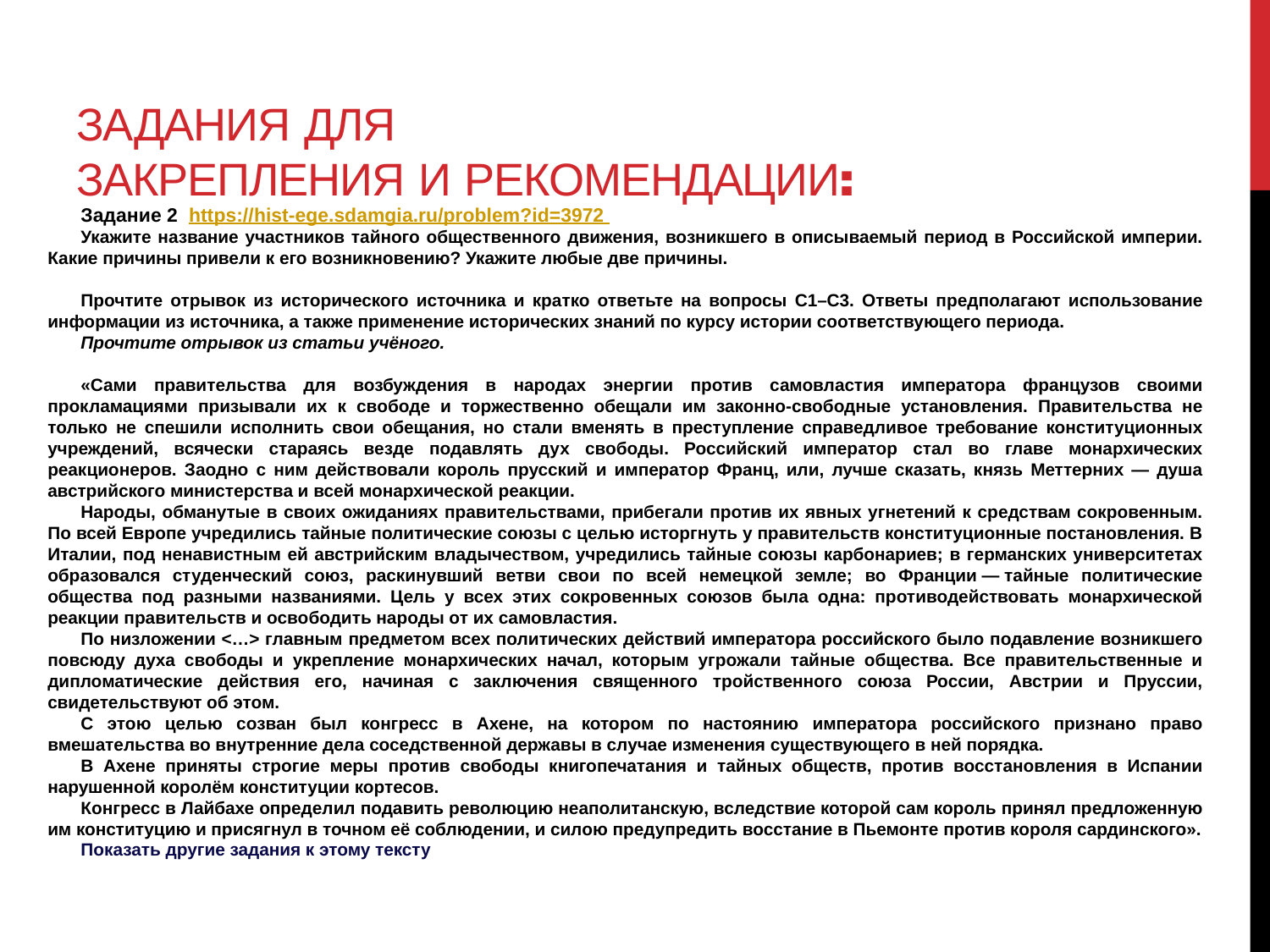

# Задания для закрепления и рекомендации:
Задание 2  https://hist-ege.sdamgia.ru/problem?id=3972
Укажите название участников тайного общественного движения, возникшего в описываемый период в Российской империи. Какие причины привели к его возникновению? Укажите любые две причины.

Прочтите отрывок из исторического источника и кратко ответьте на вопросы С1–С3. Ответы предполагают использование информации из источника, а также применение исторических знаний по курсу истории соответствующего периода.
Прочтите отрывок из статьи учёного.

«Сами правительства для возбуждения в народах энергии против самовластия императора французов своими прокламациями призывали их к свободе и торжественно обещали им законно-свободные установления. Правительства не только не спешили исполнить свои обещания, но стали вменять в преступление справедливое требование конституционных учреждений, всячески стараясь везде подавлять дух свободы. Российский император стал во главе монархических реакционеров. Заодно с ним действовали король прусский и император Франц, или, лучше сказать, князь Меттерних — душа австрийского министерства и всей монархической реакции.
Народы, обманутые в своих ожиданиях правительствами, прибегали против их явных угнетений к средствам сокровенным. По всей Европе учредились тайные политические союзы с целью исторгнуть у правительств конституционные постановления. В Италии, под ненавистным ей австрийским владычеством, учредились тайные союзы карбонариев; в германских университетах образовался студенческий союз, раскинувший ветви свои по всей немецкой земле; во Франции — тайные политические общества под разными названиями. Цель у всех этих сокровенных союзов была одна: противодействовать монархической реакции правительств и освободить народы от их самовластия.
По низложении <…> главным предметом всех политических действий императора российского было подавление возникшего повсюду духа свободы и укрепление монархических начал, которым угрожали тайные общества. Все правительственные и дипломатические действия его, начиная с заключения священного тройственного союза России, Австрии и Пруссии, свидетельствуют об этом.
С этою целью созван был конгресс в Ахене, на котором по настоянию императора российского признано право вмешательства во внутренние дела соседственной державы в случае изменения существующего в ней порядка.
В Ахене приняты строгие меры против свободы книгопечатания и тайных обществ, против восстановления в Испании нарушенной королём конституции кортесов.
Конгресс в Лайбахе определил подавить революцию неаполитанскую, вследствие которой сам король принял предложенную им конституцию и присягнул в точном её соблюдении, и силою предупредить восстание в Пьемонте против короля сардинского».
Показать другие задания к этому тексту